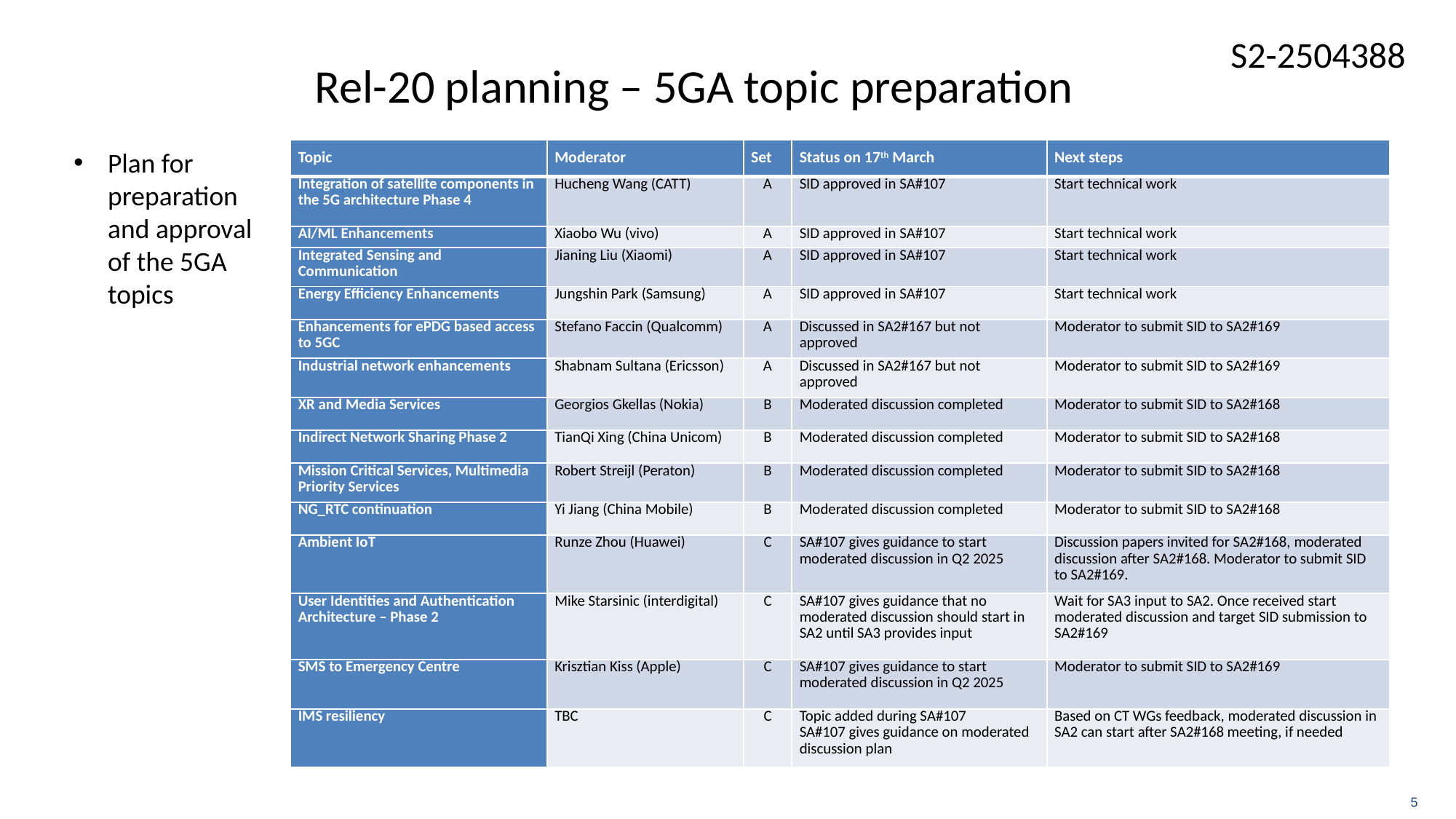

# Rel-20 planning – 5GA topic preparation
Plan for preparation and approval of the 5GA topics
| Topic | Moderator | Set | Status on 17th March | Next steps |
| --- | --- | --- | --- | --- |
| Integration of satellite components in the 5G architecture Phase 4 | Hucheng Wang (CATT) | A | SID approved in SA#107 | Start technical work |
| AI/ML Enhancements | Xiaobo Wu (vivo) | A | SID approved in SA#107 | Start technical work |
| Integrated Sensing and Communication | Jianing Liu (Xiaomi) | A | SID approved in SA#107 | Start technical work |
| Energy Efficiency Enhancements | Jungshin Park (Samsung) | A | SID approved in SA#107 | Start technical work |
| Enhancements for ePDG based access to 5GC | Stefano Faccin (Qualcomm) | A | Discussed in SA2#167 but not approved | Moderator to submit SID to SA2#169 |
| Industrial network enhancements | Shabnam Sultana (Ericsson) | A | Discussed in SA2#167 but not approved | Moderator to submit SID to SA2#169 |
| XR and Media Services | Georgios Gkellas (Nokia) | B | Moderated discussion completed | Moderator to submit SID to SA2#168 |
| Indirect Network Sharing Phase 2 | TianQi Xing (China Unicom) | B | Moderated discussion completed | Moderator to submit SID to SA2#168 |
| Mission Critical Services, Multimedia Priority Services | Robert Streijl (Peraton) | B | Moderated discussion completed | Moderator to submit SID to SA2#168 |
| NG\_RTC continuation | Yi Jiang (China Mobile) | B | Moderated discussion completed | Moderator to submit SID to SA2#168 |
| Ambient IoT | Runze Zhou (Huawei) | C | SA#107 gives guidance to start moderated discussion in Q2 2025 | Discussion papers invited for SA2#168, moderated discussion after SA2#168. Moderator to submit SID to SA2#169. |
| User Identities and Authentication Architecture – Phase 2 | Mike Starsinic (interdigital) | C | SA#107 gives guidance that no moderated discussion should start in SA2 until SA3 provides input | Wait for SA3 input to SA2. Once received start moderated discussion and target SID submission to SA2#169 |
| SMS to Emergency Centre | Krisztian Kiss (Apple) | C | SA#107 gives guidance to start moderated discussion in Q2 2025 | Moderator to submit SID to SA2#169 |
| IMS resiliency | TBC | C | Topic added during SA#107 SA#107 gives guidance on moderated discussion plan | Based on CT WGs feedback, moderated discussion in SA2 can start after SA2#168 meeting, if needed |